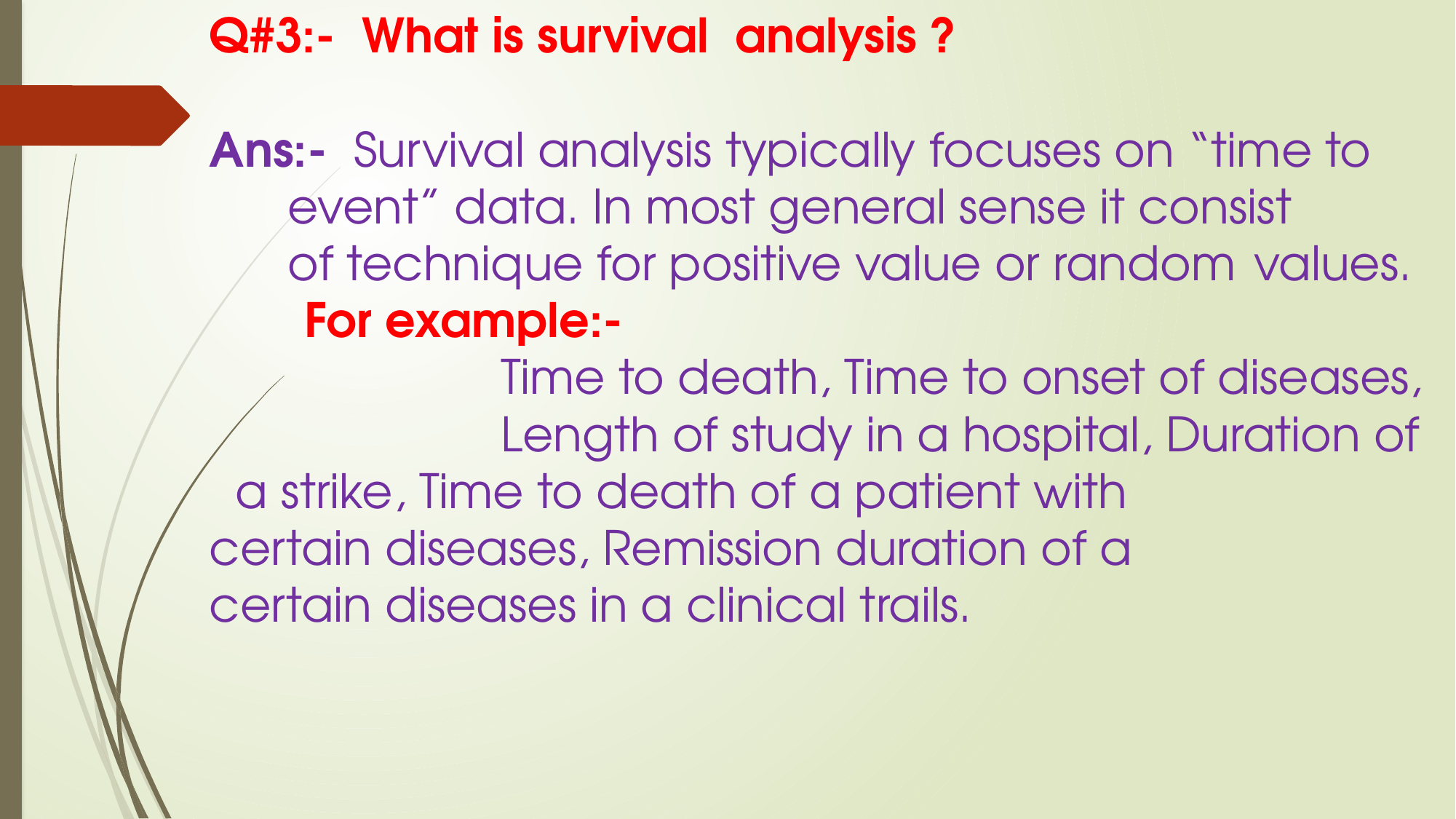

# Q#3:-  What is survival  analysis ? Ans:-  Survival analysis typically focuses on “time to     	       event” data. In most general sense it consist 	   	       of technique for positive value or random 					values. For example:- Time to death, Time to onset of diseases, Length of study in a hospital, Duration of 				   a strike, Time to death of a patient with  	               certain diseases, Remission duration of a 	               certain diseases in a clinical trails.